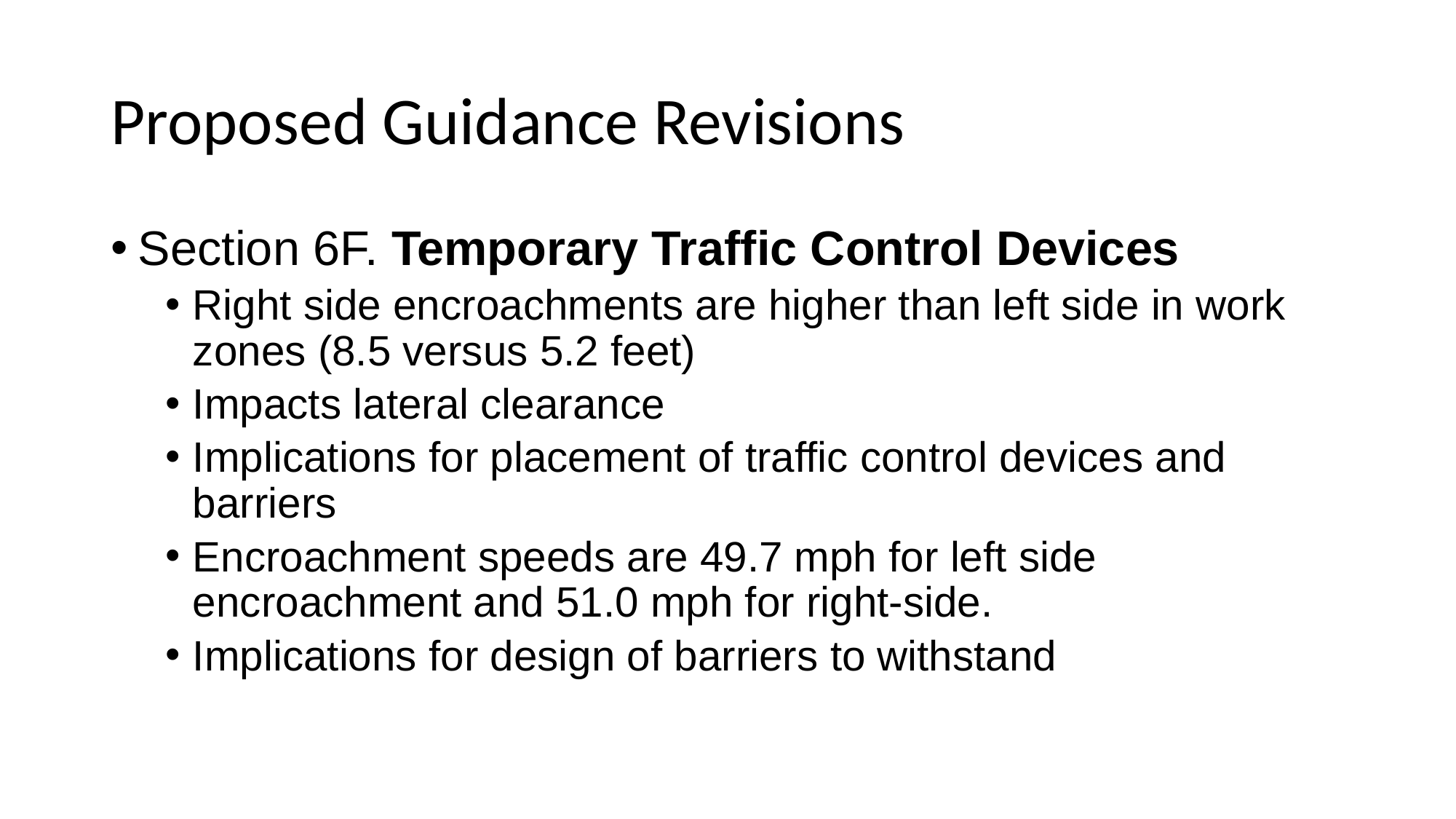

# Proposed Guidance Revisions
Section 6F. Temporary Traffic Control Devices
Right side encroachments are higher than left side in work zones (8.5 versus 5.2 feet)
Impacts lateral clearance
Implications for placement of traffic control devices and barriers
Encroachment speeds are 49.7 mph for left side encroachment and 51.0 mph for right-side.
Implications for design of barriers to withstand

69